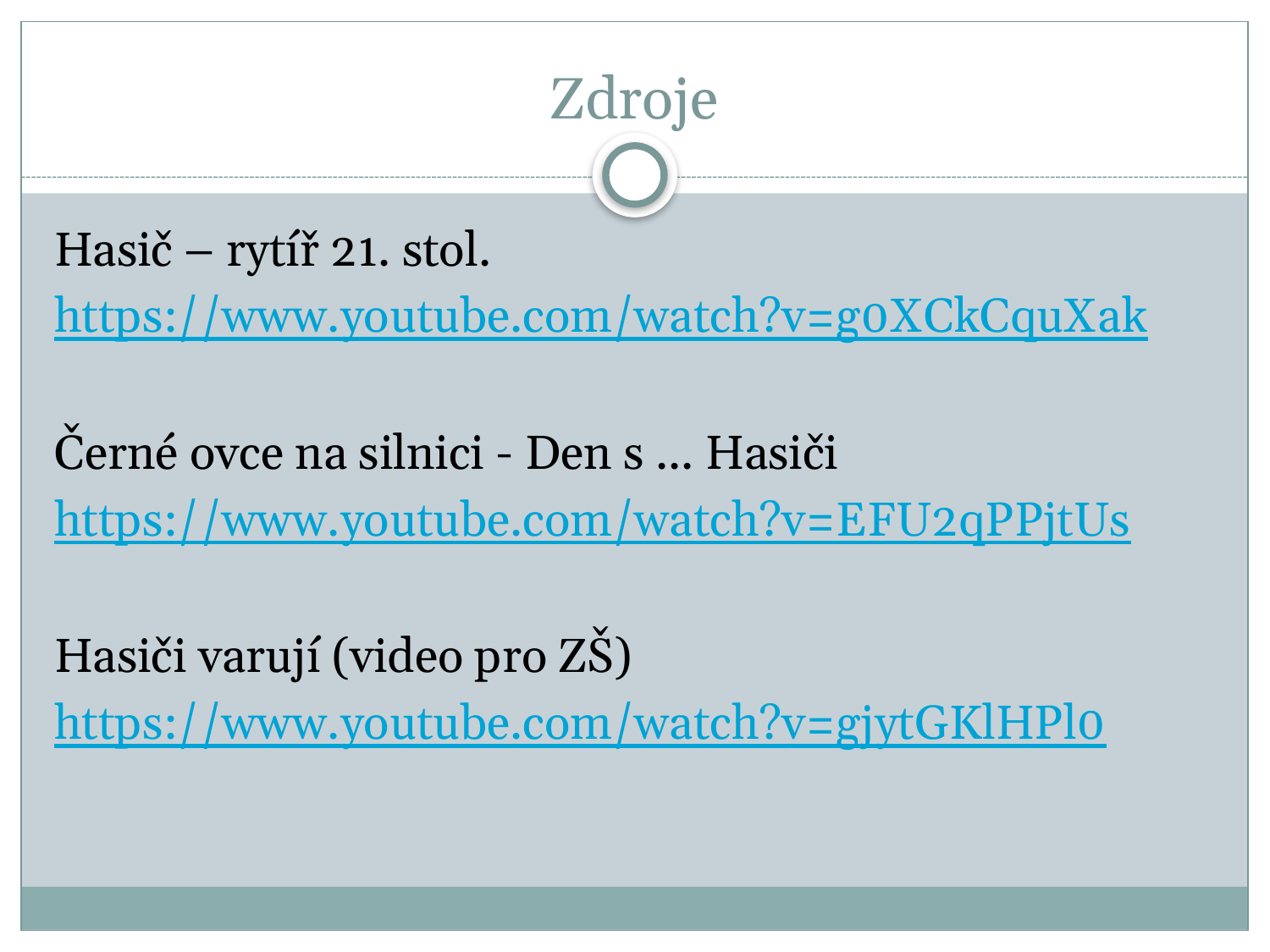

# Zdroje
Hasič – rytíř 21. stol.
https://www.youtube.com/watch?v=g0XCkCquXak

Černé ovce na silnici - Den s ... Hasiči
https://www.youtube.com/watch?v=EFU2qPPjtUs

Hasiči varují (video pro ZŠ)
https://www.youtube.com/watch?v=gjytGKlHPl0